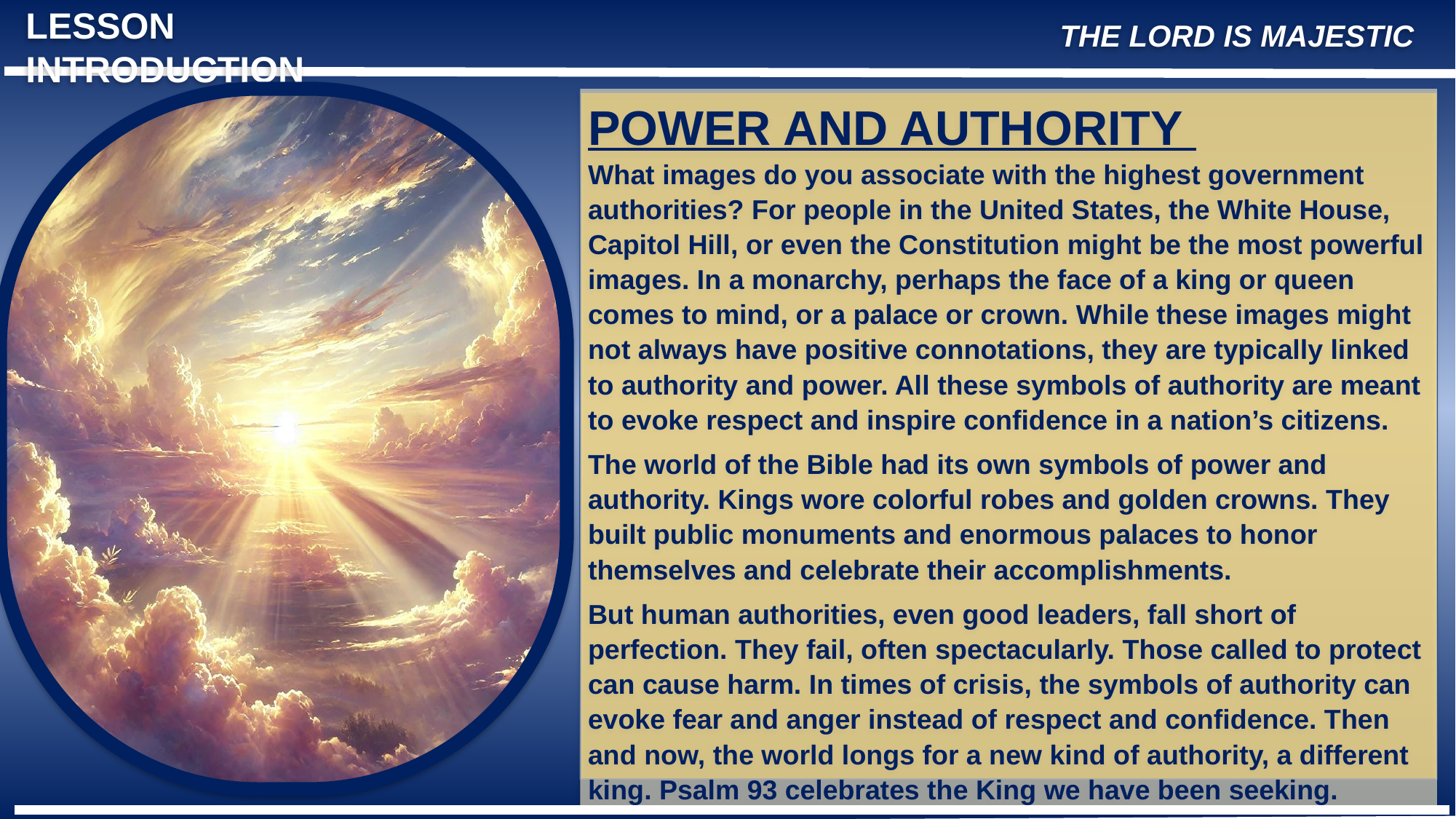

LESSON INTRODUCTION
The Lord Is Majestic

Power and Authority
What images do you associate with the highest government authorities? For people in the United States, the White House, Capitol Hill, or even the Constitution might be the most powerful images. In a monarchy, perhaps the face of a king or queen comes to mind, or a palace or crown. While these images might not always have positive connotations, they are typically linked to authority and power. All these symbols of authority are meant to evoke respect and inspire confidence in a nation’s citizens.

The world of the Bible had its own symbols of power and authority. Kings wore colorful robes and golden crowns. They built public monuments and enormous palaces to honor themselves and celebrate their accomplishments.

But human authorities, even good leaders, fall short of perfection. They fail, often spectacularly. Those called to protect can cause harm. In times of crisis, the symbols of authority can evoke fear and anger instead of respect and confidence. Then and now, the world longs for a new kind of authority, a different king. Psalm 93 celebrates the King we have been seeking.